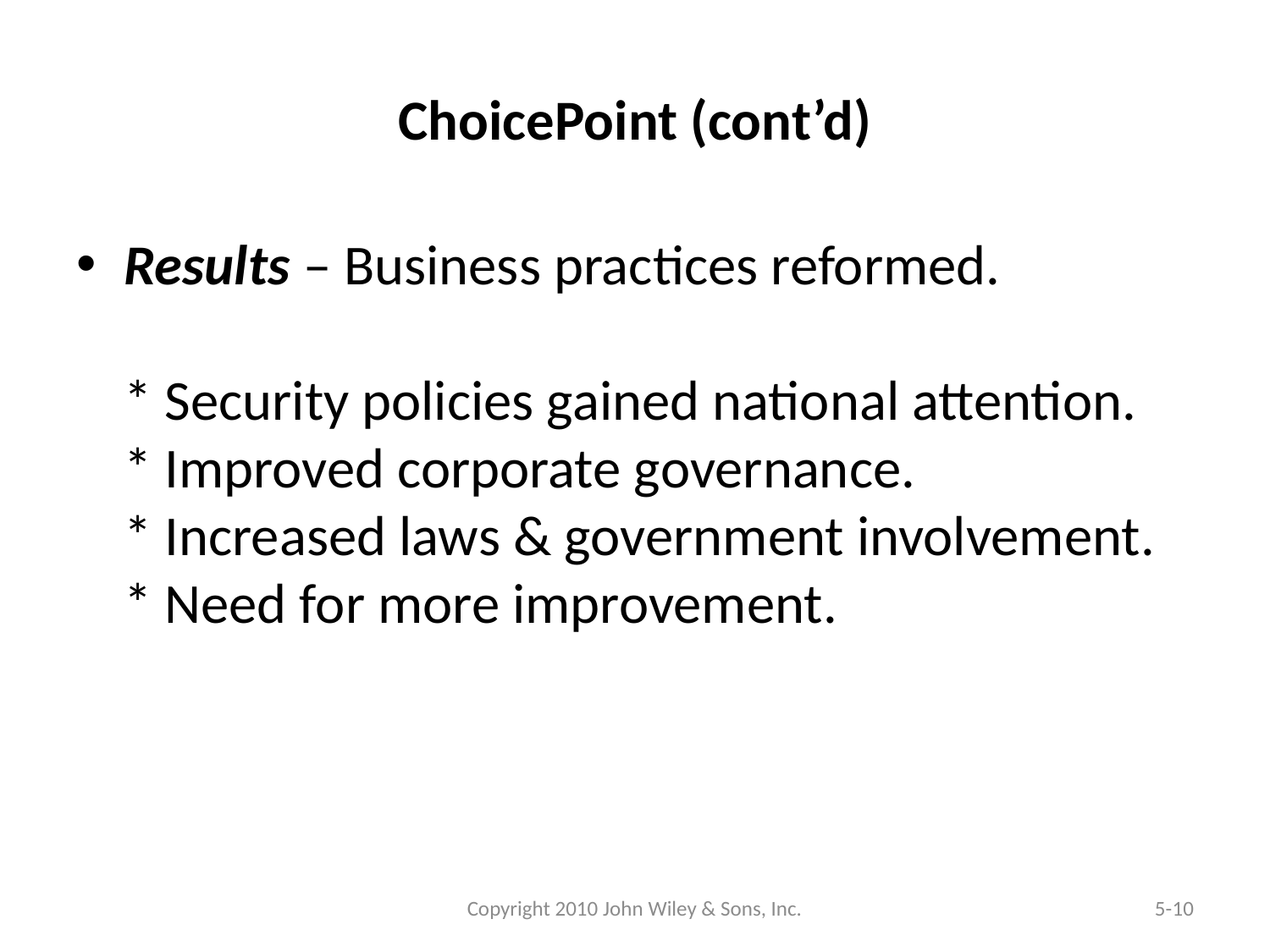

# ChoicePoint (cont’d)
Results – Business practices reformed.
* Security policies gained national attention.
* Improved corporate governance.
* Increased laws & government involvement.
* Need for more improvement.
Copyright 2010 John Wiley & Sons, Inc.
5-10